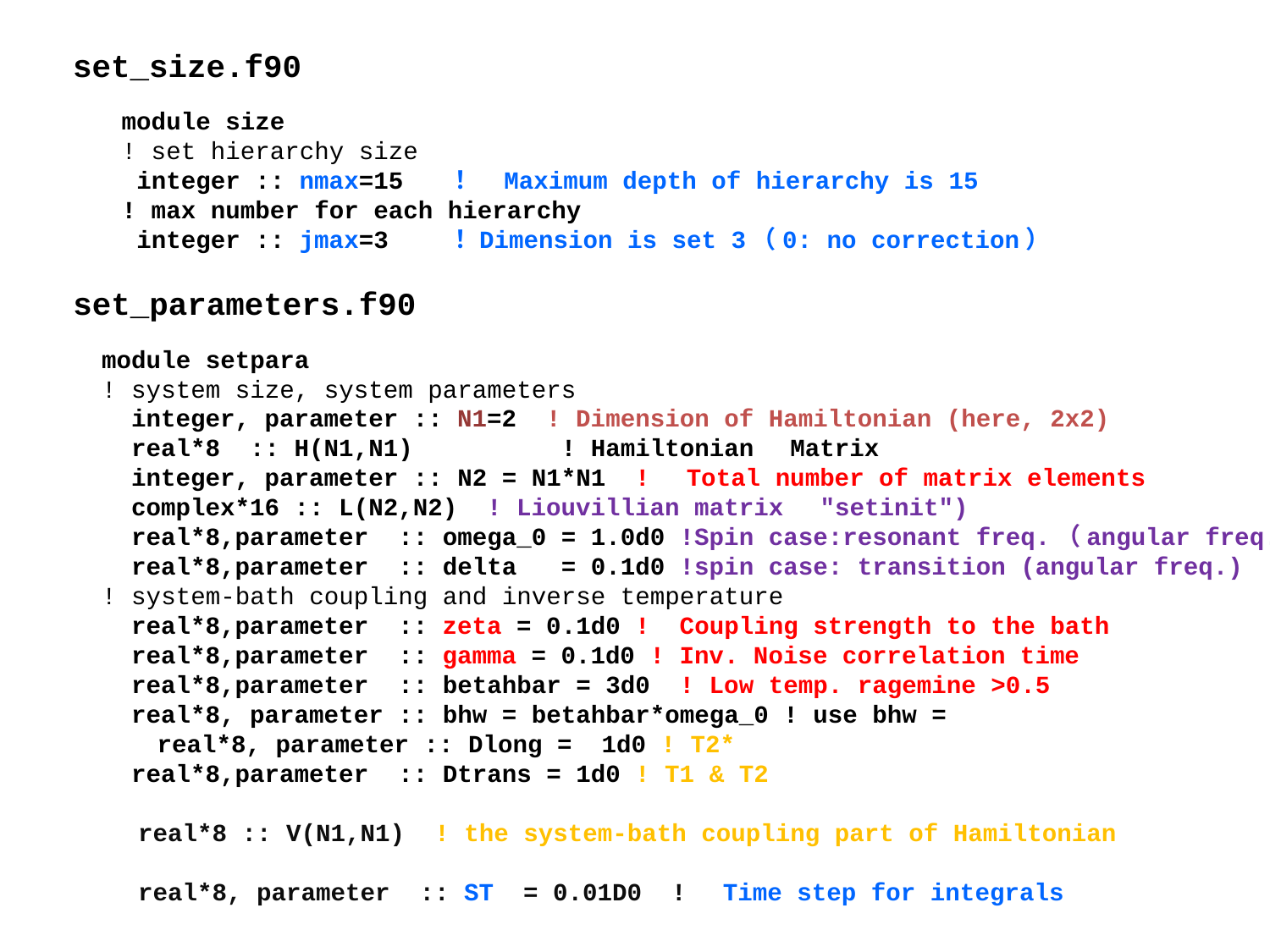

set_size.f90
module size
! set hierarchy size
 integer :: nmax=15 　！　Maximum depth of hierarchy is 15
! max number for each hierarchy
 integer :: jmax=3  　！Dimension is set 3（0: no correction）
set_parameters.f90
module setpara
! system size, system parameters
  integer, parameter :: N1=2  ! Dimension of Hamiltonian (here, 2x2)
  real*8  :: H(N1,N1)          ! Hamiltonian　Matrix
  integer, parameter :: N2 = N1*N1  !　Total number of matrix elements
  complex*16 :: L(N2,N2)  ! Liouvillian matrix　"setinit")
  real*8,parameter  :: omega_0 = 1.0d0 !Spin case:resonant freq.（angular freq.）
  real*8,parameter  :: delta   = 0.1d0 !spin case: transition (angular freq.)
! system-bath coupling and inverse temperature
  real*8,parameter  :: zeta = 0.1d0 !  Coupling strength to the bath
  real*8,parameter  :: gamma = 0.1d0 ! Inv. Noise correlation time
  real*8,parameter  :: betahbar = 3d0  ! Low temp. ragemine >0.5
  real*8, parameter :: bhw = betahbar*omega_0 ! use bhw =
　　real*8, parameter :: Dlong =  1d0 ! T2*
  real*8,parameter  :: Dtrans = 1d0 ! T1 & T2

　 real*8 :: V(N1,N1)  ! the system-bath coupling part of Hamiltonian

　 real*8, parameter  :: ST  = 0.01D0  !　Time step for integrals